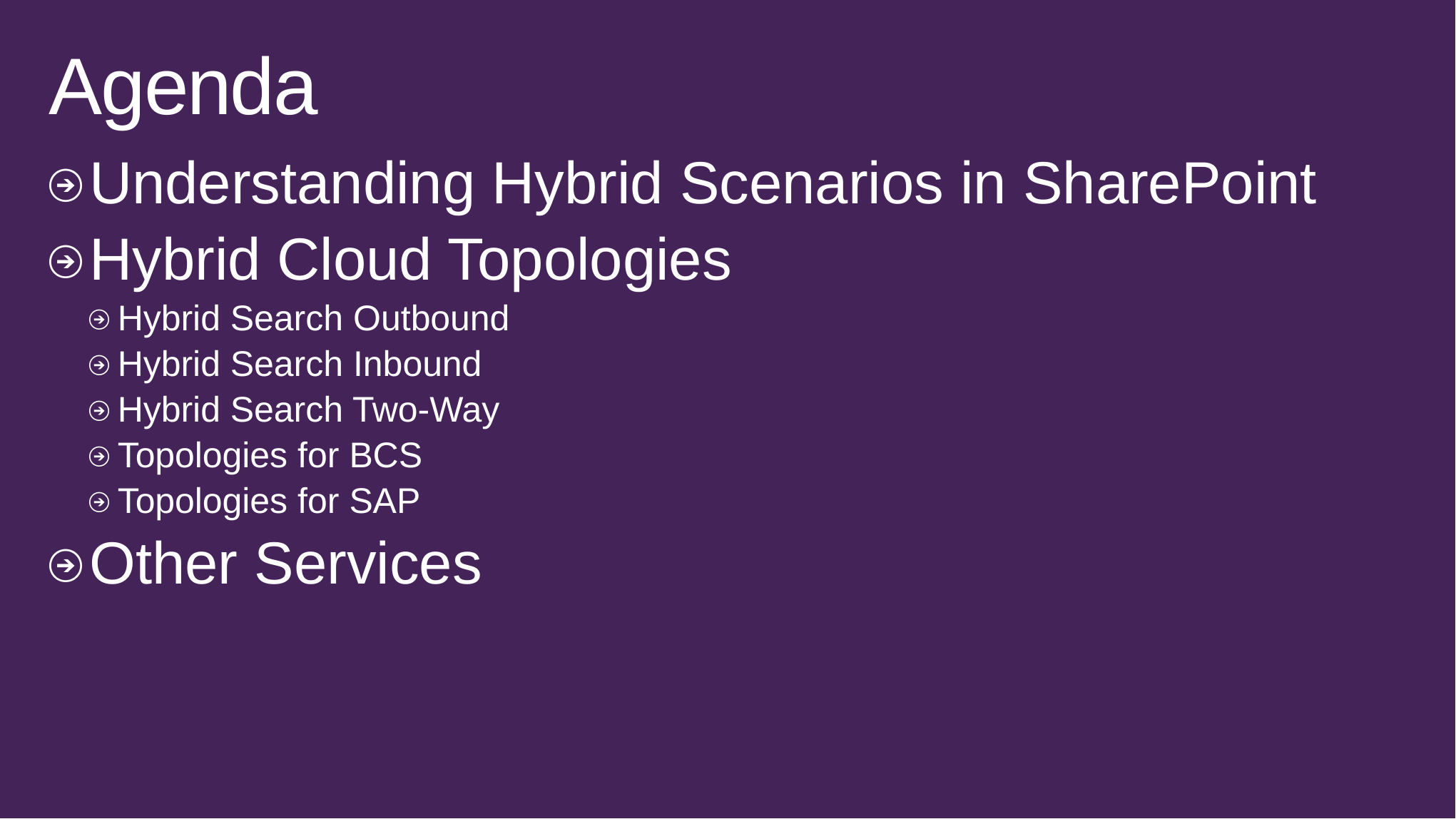

# Agenda
Understanding Hybrid Scenarios in SharePoint
Hybrid Cloud Topologies
Hybrid Search Outbound
Hybrid Search Inbound
Hybrid Search Two-Way
Topologies for BCS
Topologies for SAP
Other Services